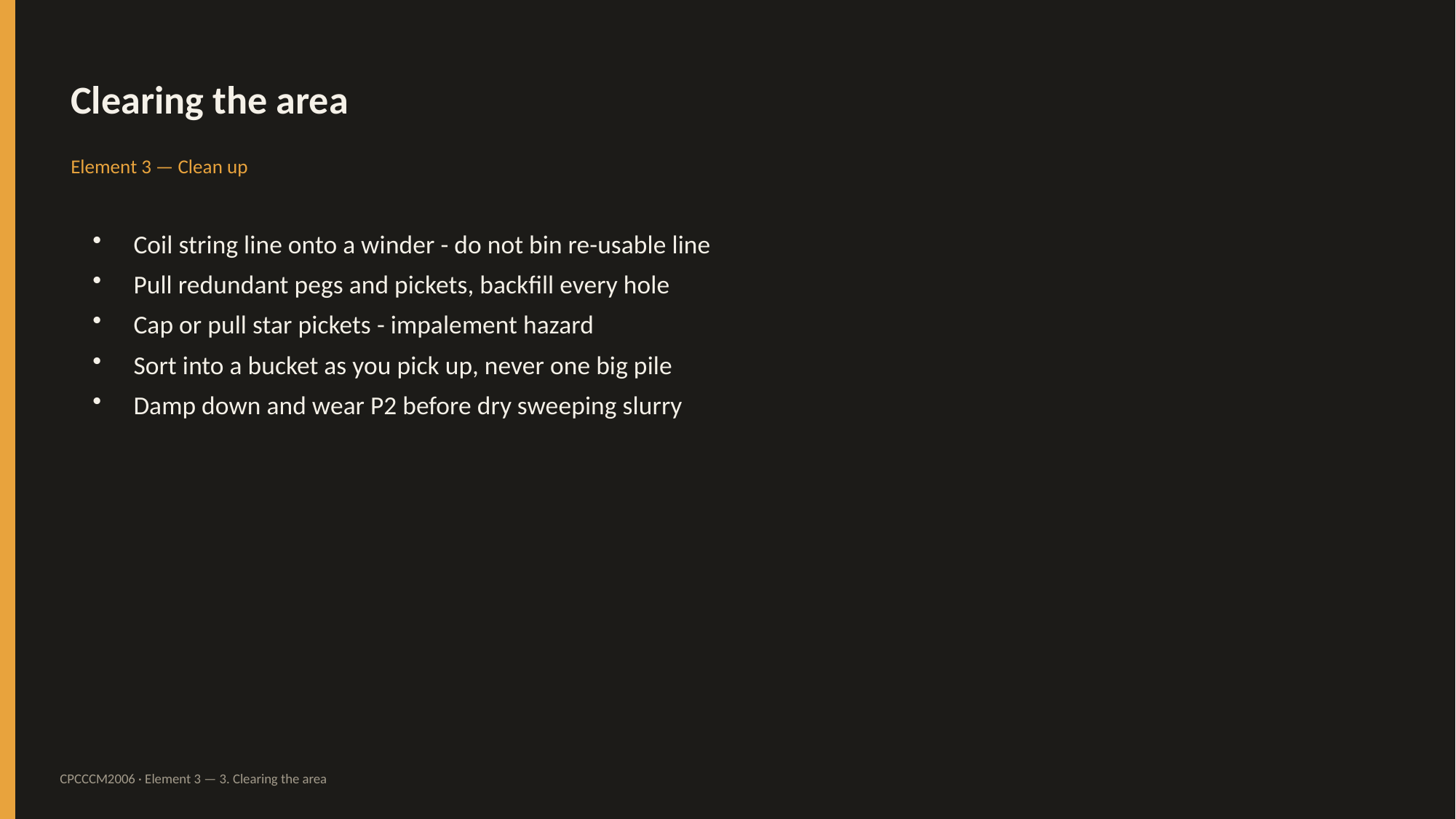

Clearing the area
Element 3 — Clean up
Coil string line onto a winder - do not bin re-usable line
Pull redundant pegs and pickets, backfill every hole
Cap or pull star pickets - impalement hazard
Sort into a bucket as you pick up, never one big pile
Damp down and wear P2 before dry sweeping slurry
CPCCCM2006 · Element 3 — 3. Clearing the area